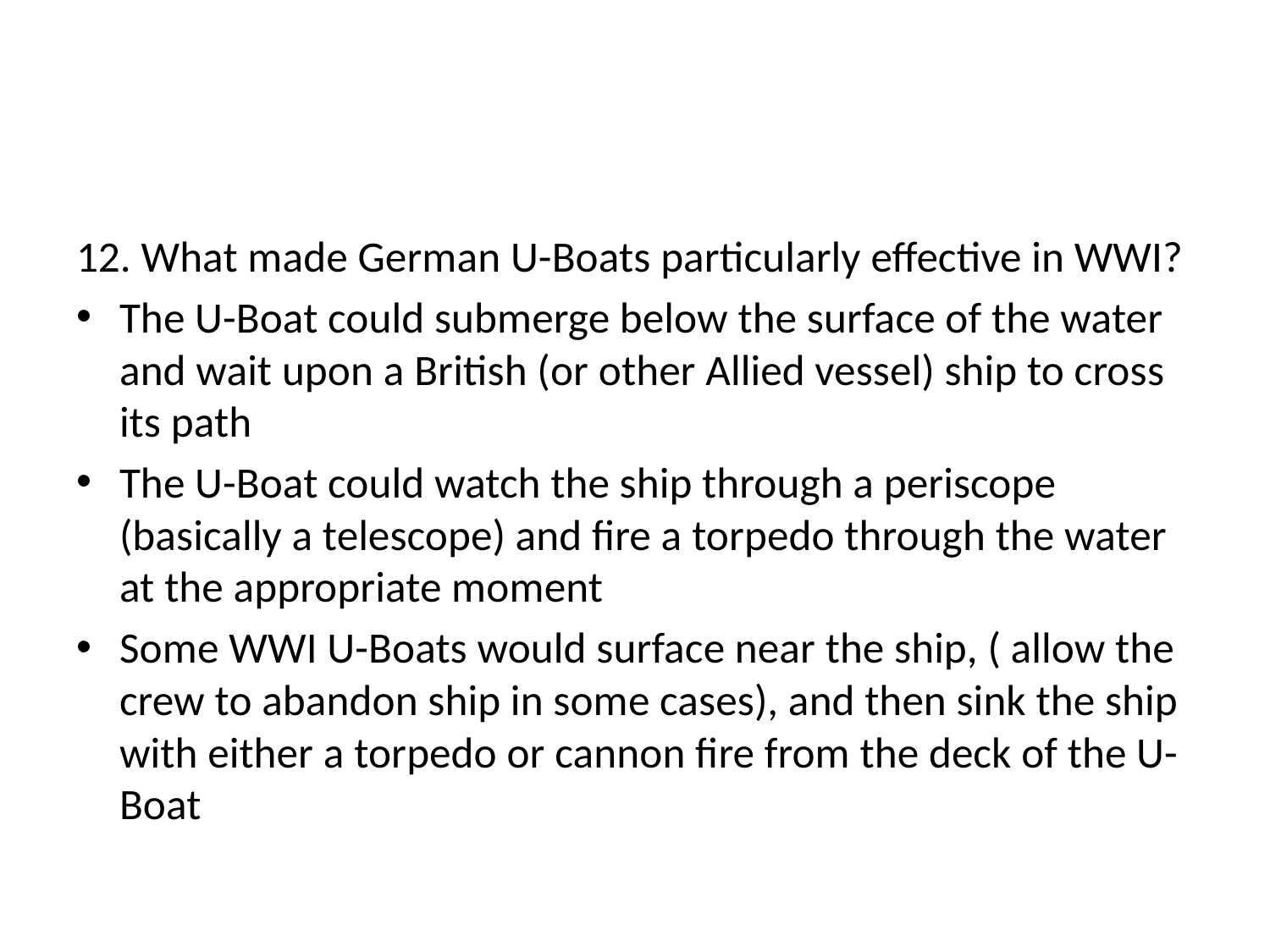

#
12. What made German U-Boats particularly effective in WWI?
The U-Boat could submerge below the surface of the water and wait upon a British (or other Allied vessel) ship to cross its path
The U-Boat could watch the ship through a periscope (basically a telescope) and fire a torpedo through the water at the appropriate moment
Some WWI U-Boats would surface near the ship, ( allow the crew to abandon ship in some cases), and then sink the ship with either a torpedo or cannon fire from the deck of the U-Boat